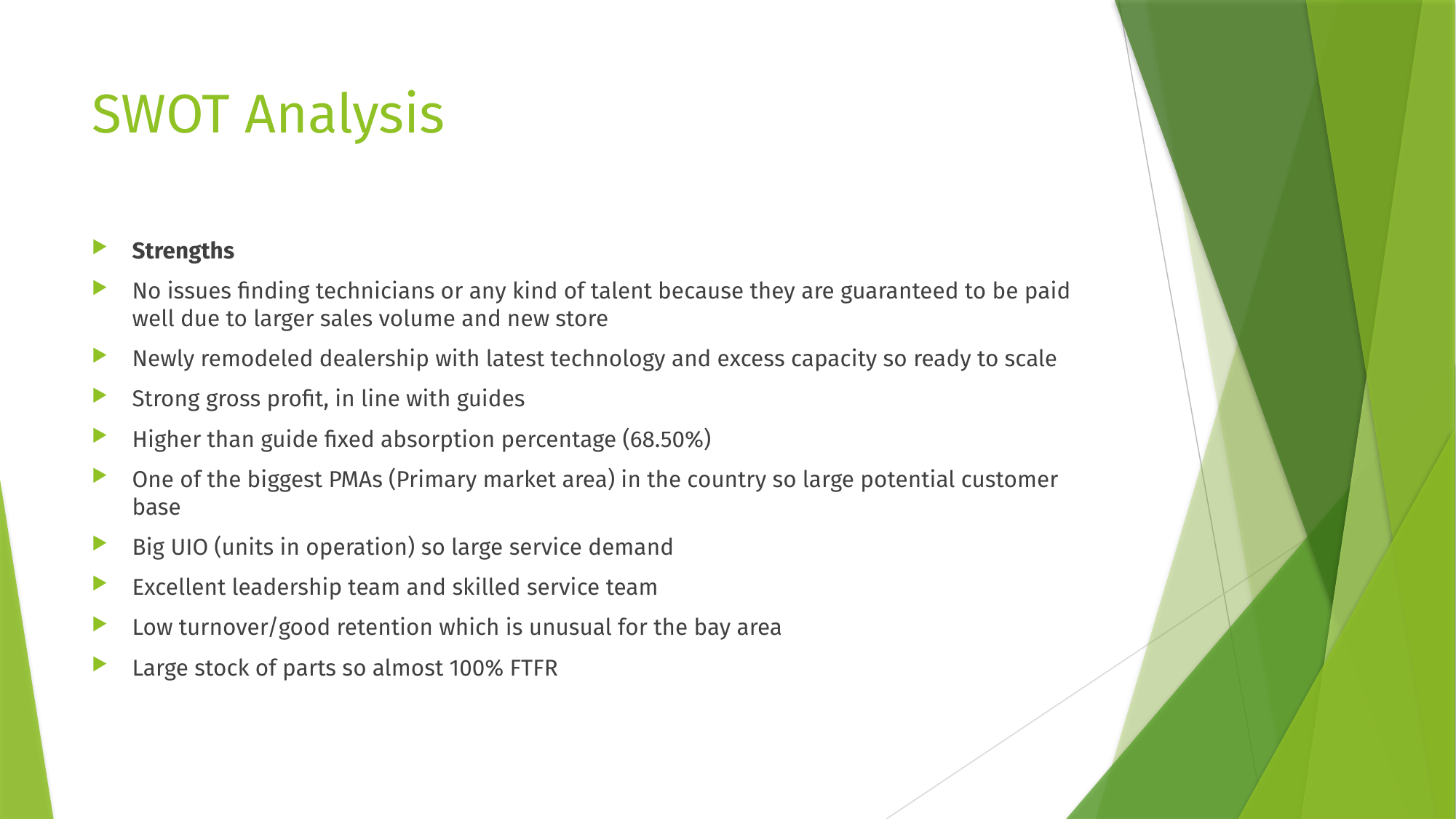

# SWOT Analysis
Strengths
No issues finding technicians or any kind of talent because they are guaranteed to be paid well due to larger sales volume and new store
Newly remodeled dealership with latest technology and excess capacity so ready to scale
Strong gross profit, in line with guides
Higher than guide fixed absorption percentage (68.50%)
One of the biggest PMAs (Primary market area) in the country so large potential customer base
Big UIO (units in operation) so large service demand
Excellent leadership team and skilled service team
Low turnover/good retention which is unusual for the bay area
Large stock of parts so almost 100% FTFR